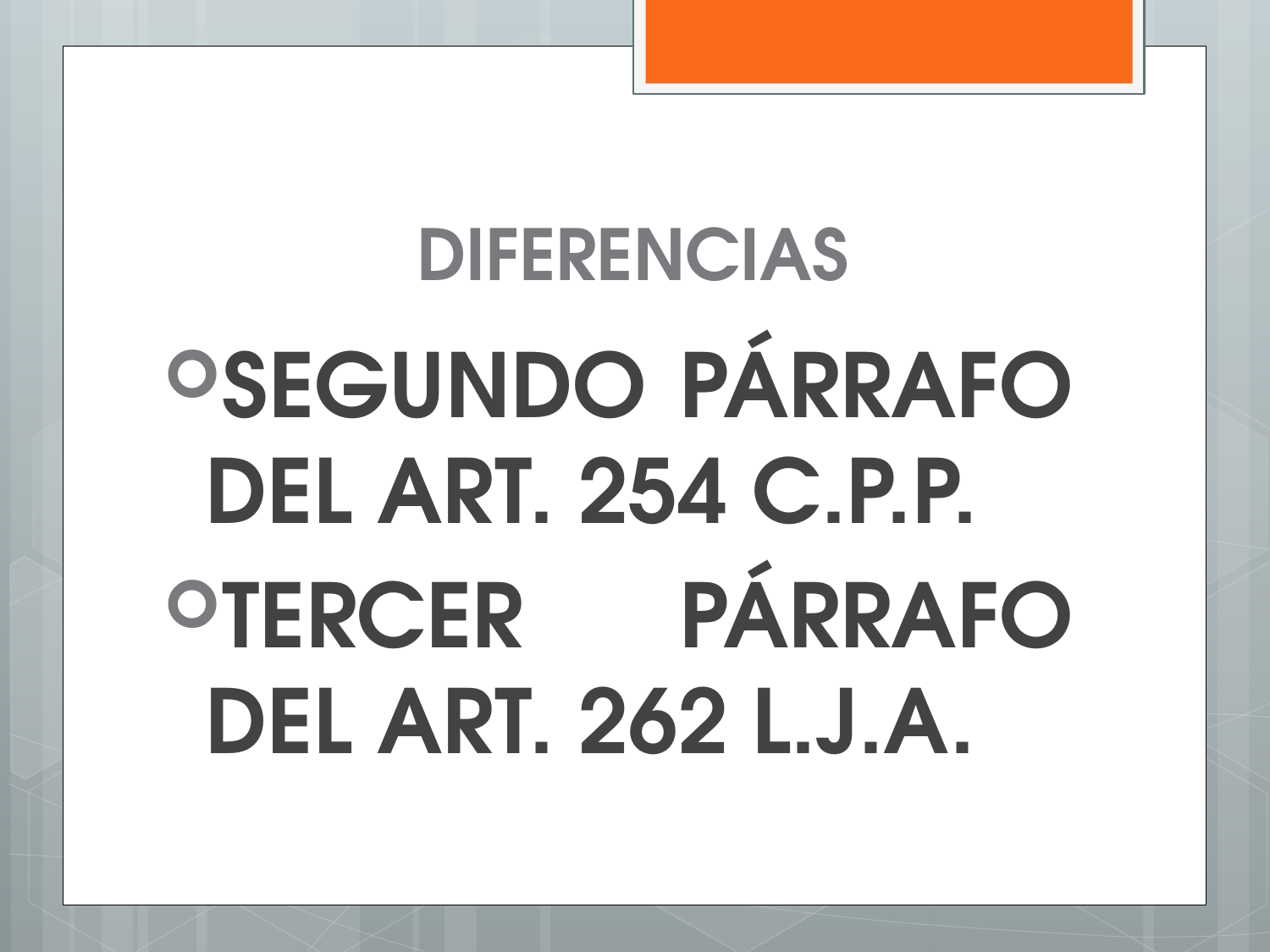

# DIFERENCIAS
SEGUNDO PÁRRAFO DEL ART. 254 C.P.P.
TERCER PÁRRAFO DEL ART. 262 L.J.A.